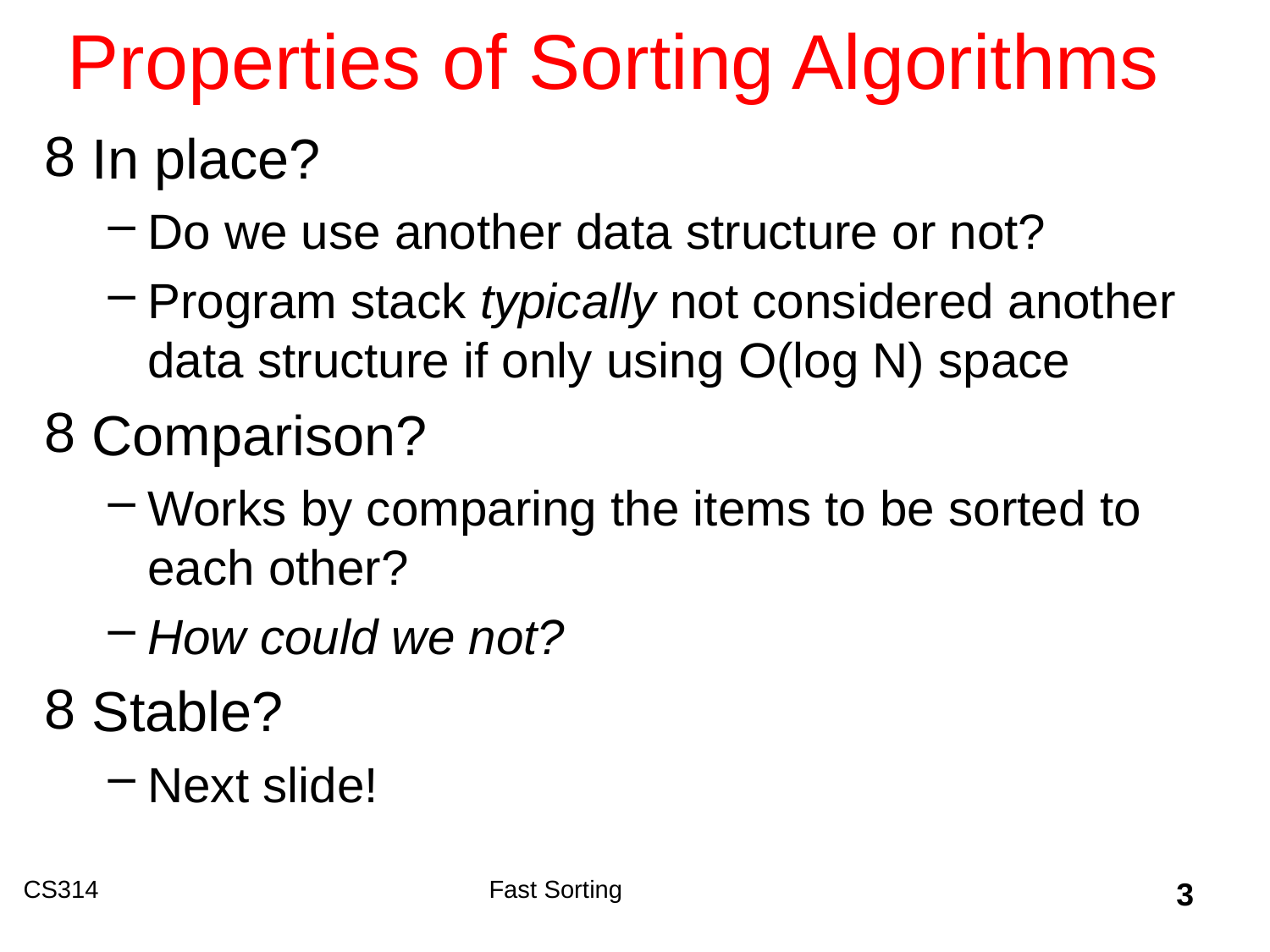

# Properties of Sorting Algorithms
In place?
Do we use another data structure or not?
Program stack typically not considered another data structure if only using O(log N) space
Comparison?
Works by comparing the items to be sorted to each other?
How could we not?
Stable?
Next slide!
CS314
Fast Sorting
3